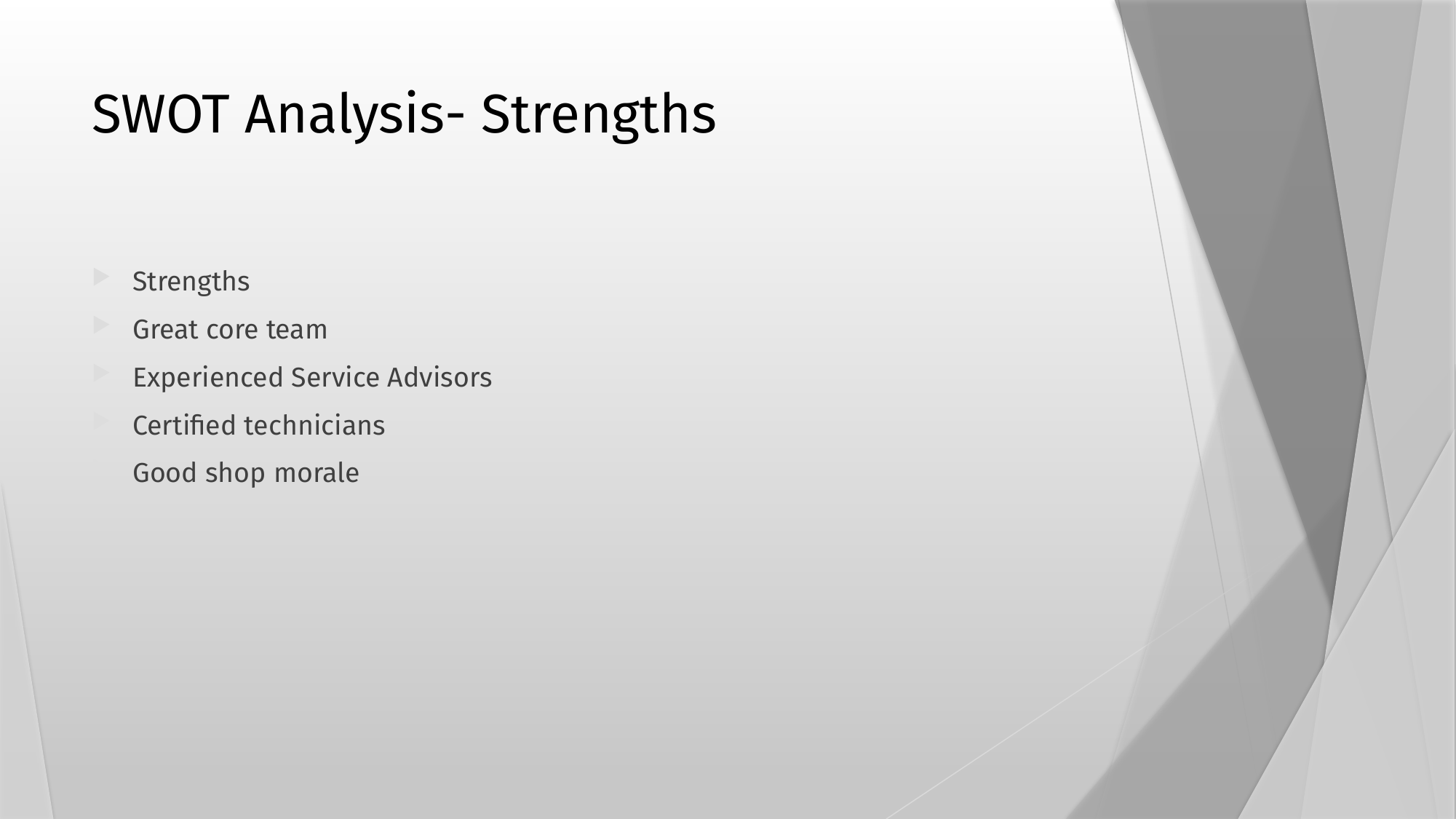

# SWOT Analysis- Strengths
Strengths
Great core team
Experienced Service Advisors
Certified technicians
Good shop morale